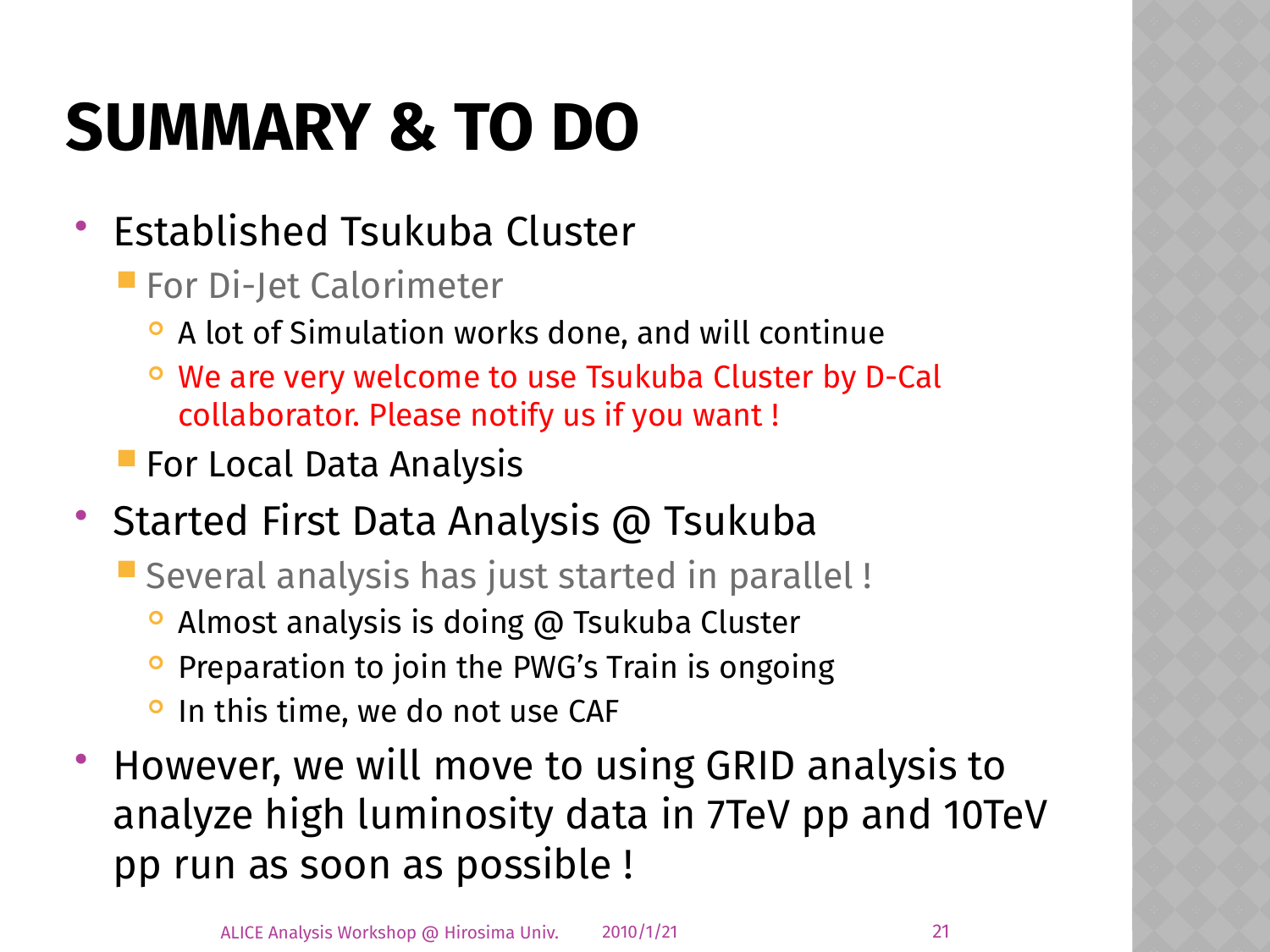

# Summary & To do
Established Tsukuba Cluster
For Di-Jet Calorimeter
A lot of Simulation works done, and will continue
We are very welcome to use Tsukuba Cluster by D-Cal collaborator. Please notify us if you want !
For Local Data Analysis
Started First Data Analysis @ Tsukuba
Several analysis has just started in parallel !
Almost analysis is doing @ Tsukuba Cluster
Preparation to join the PWG’s Train is ongoing
In this time, we do not use CAF
However, we will move to using GRID analysis to analyze high luminosity data in 7TeV pp and 10TeV pp run as soon as possible !

21
ALICE Analysis Workshop @ Hirosima Univ.
2010/1/21